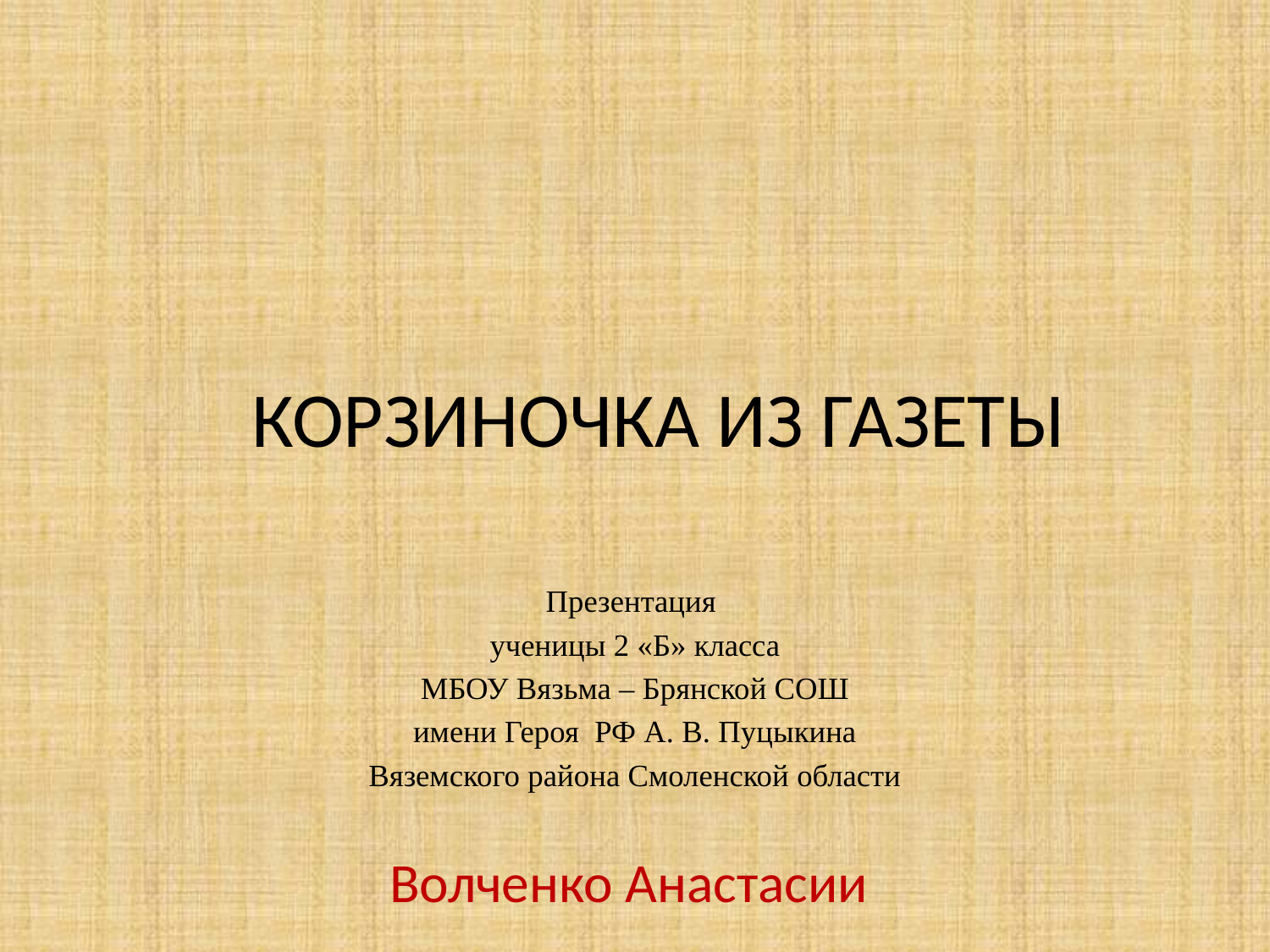

# КОРЗИНОЧКА ИЗ ГАЗЕТЫ
Презентация
ученицы 2 «Б» класса
МБОУ Вязьма – Брянской СОШ
имени Героя  РФ А. В. Пуцыкина
Вяземского района Смоленской области

Волченко Анастасии